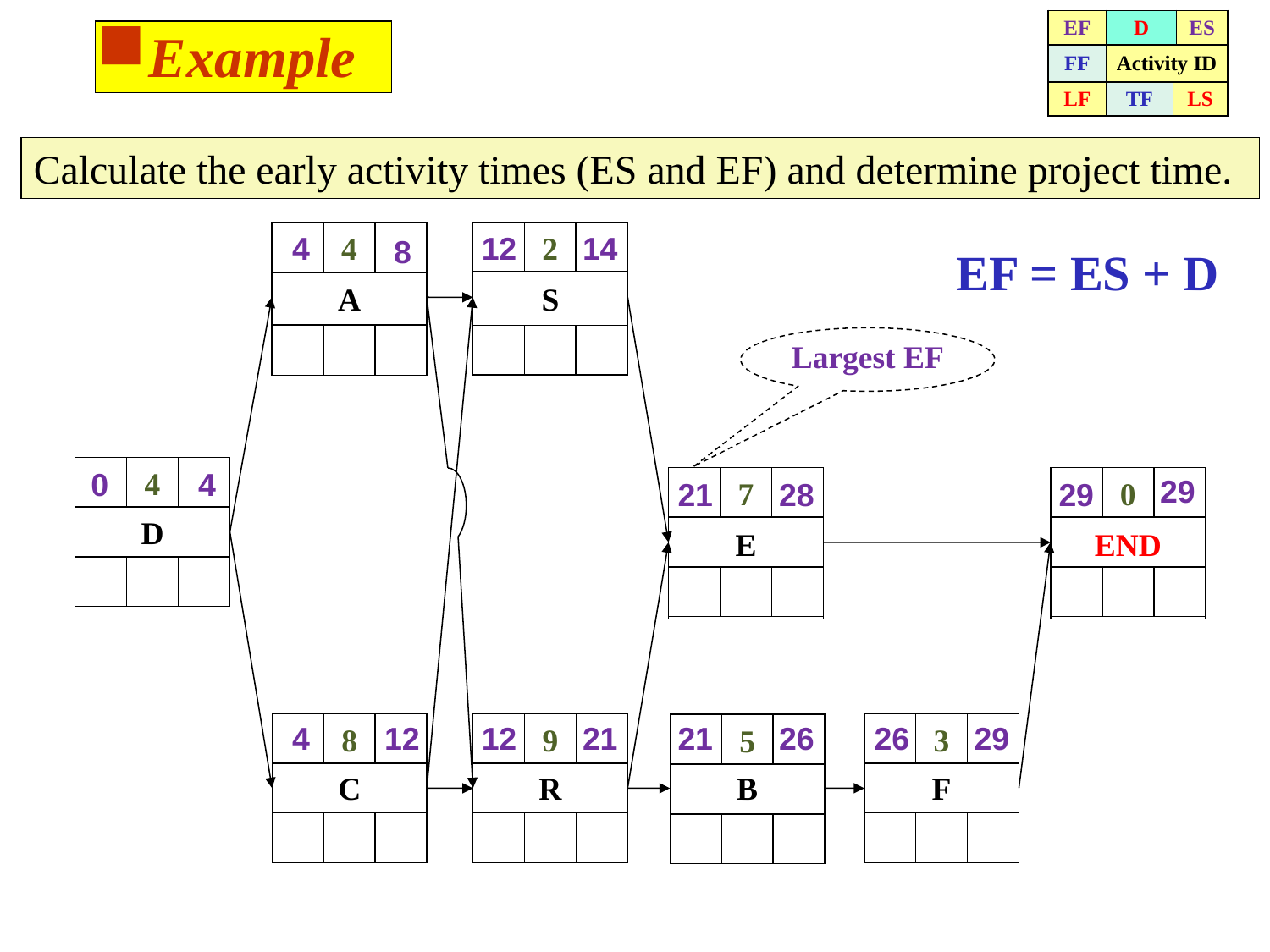

| EF | D |  | ES |
| --- | --- | --- | --- |
| FF | Activity ID |  |  |
| LF | TF | LS |  |
Example

Calculate the early activity times (ES and EF) and determine project time.
EF = ES + D

4

A

2

S

R

9

7

E

D

4

0

END

C

8

B

5

F

3

4
12
14
8
Largest EF
0
4
29
21
28
29
4
12
12
21
21
26
26
29